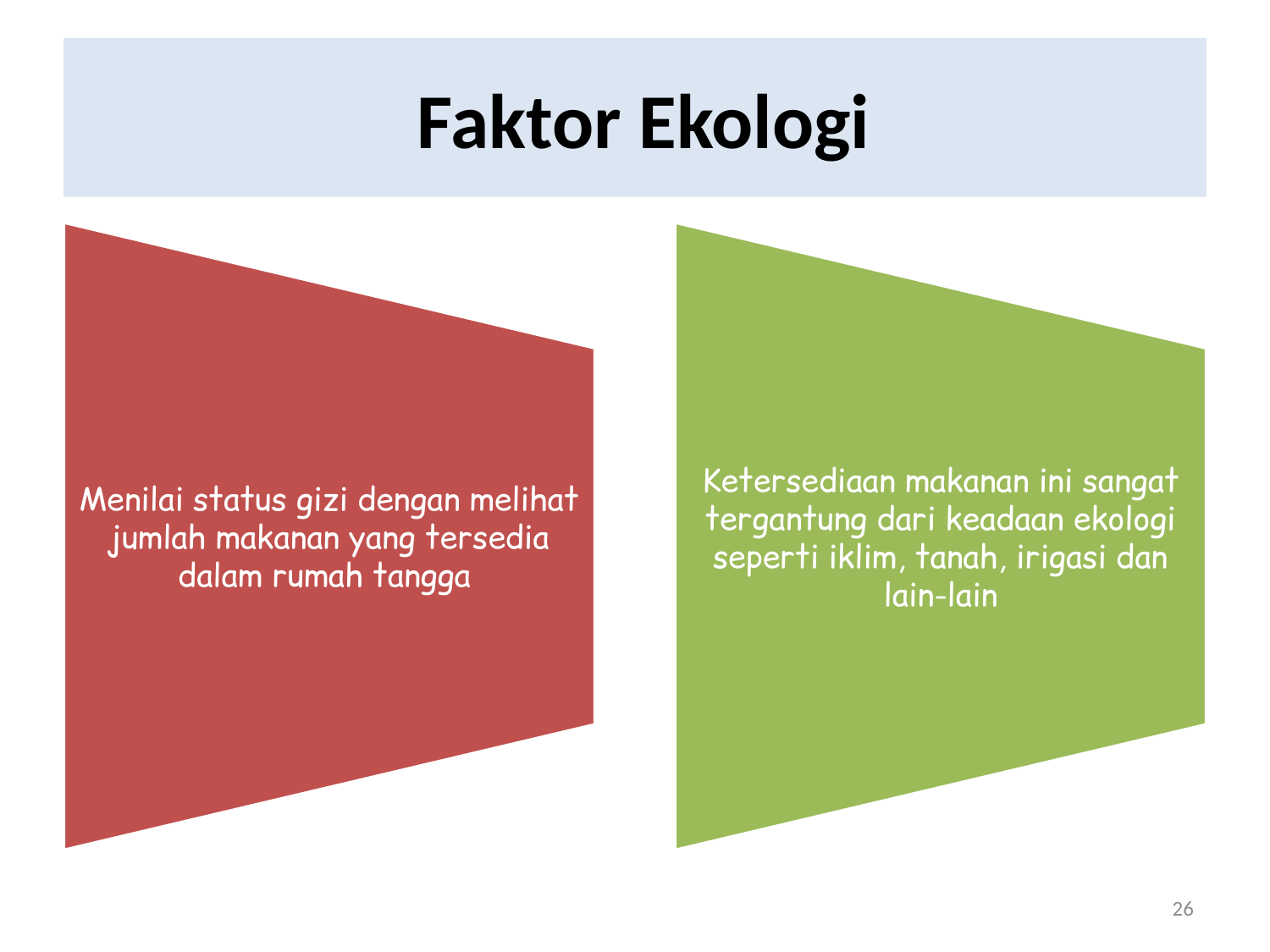

# Faktor Ekologi
Menilai status gizi dengan melihat jumlah makanan yang tersedia dalam rumah tangga
Ketersediaan makanan ini sangat tergantung dari keadaan ekologi seperti iklim, tanah, irigasi dan lain-lain
26